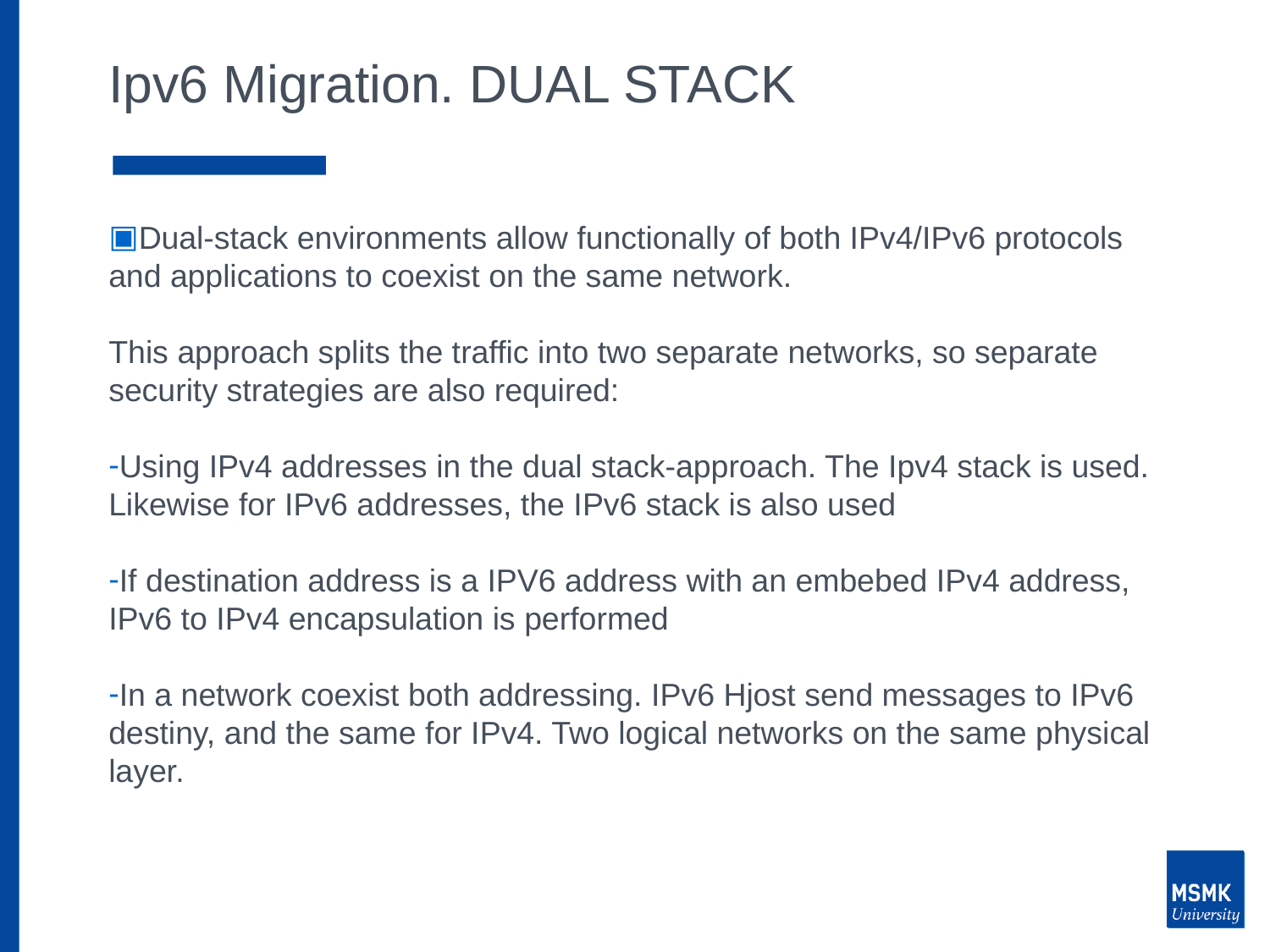

# Ipv6 Migration. DUAL STACK
Dual-stack environments allow functionally of both IPv4/IPv6 protocols
and applications to coexist on the same network.

This approach splits the traffic into two separate networks, so separate security strategies are also required:

Using IPv4 addresses in the dual stack-approach. The Ipv4 stack is used. Likewise for IPv6 addresses, the IPv6 stack is also used

If destination address is a IPV6 address with an embebed IPv4 address, IPv6 to IPv4 encapsulation is performed

In a network coexist both addressing. IPv6 Hjost send messages to IPv6 destiny, and the same for IPv4. Two logical networks on the same physical layer.